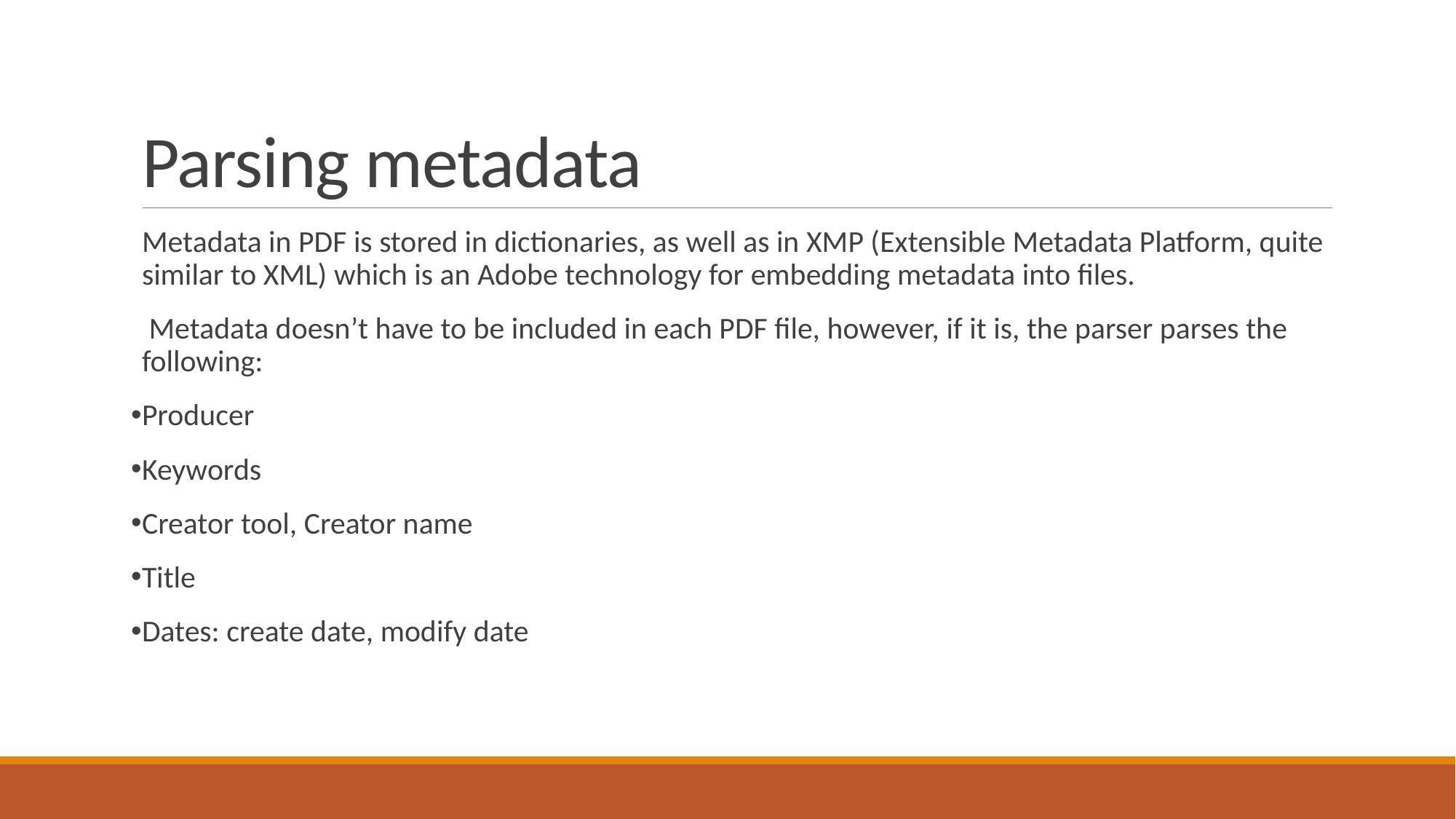

# Parsing metadata
Metadata in PDF is stored in dictionaries, as well as in XMP (Extensible Metadata Platform, quite similar to XML) which is an Adobe technology for embedding metadata into files.
 Metadata doesn’t have to be included in each PDF file, however, if it is, the parser parses the following:
Producer
Keywords
Creator tool, Creator name
Title
Dates: create date, modify date